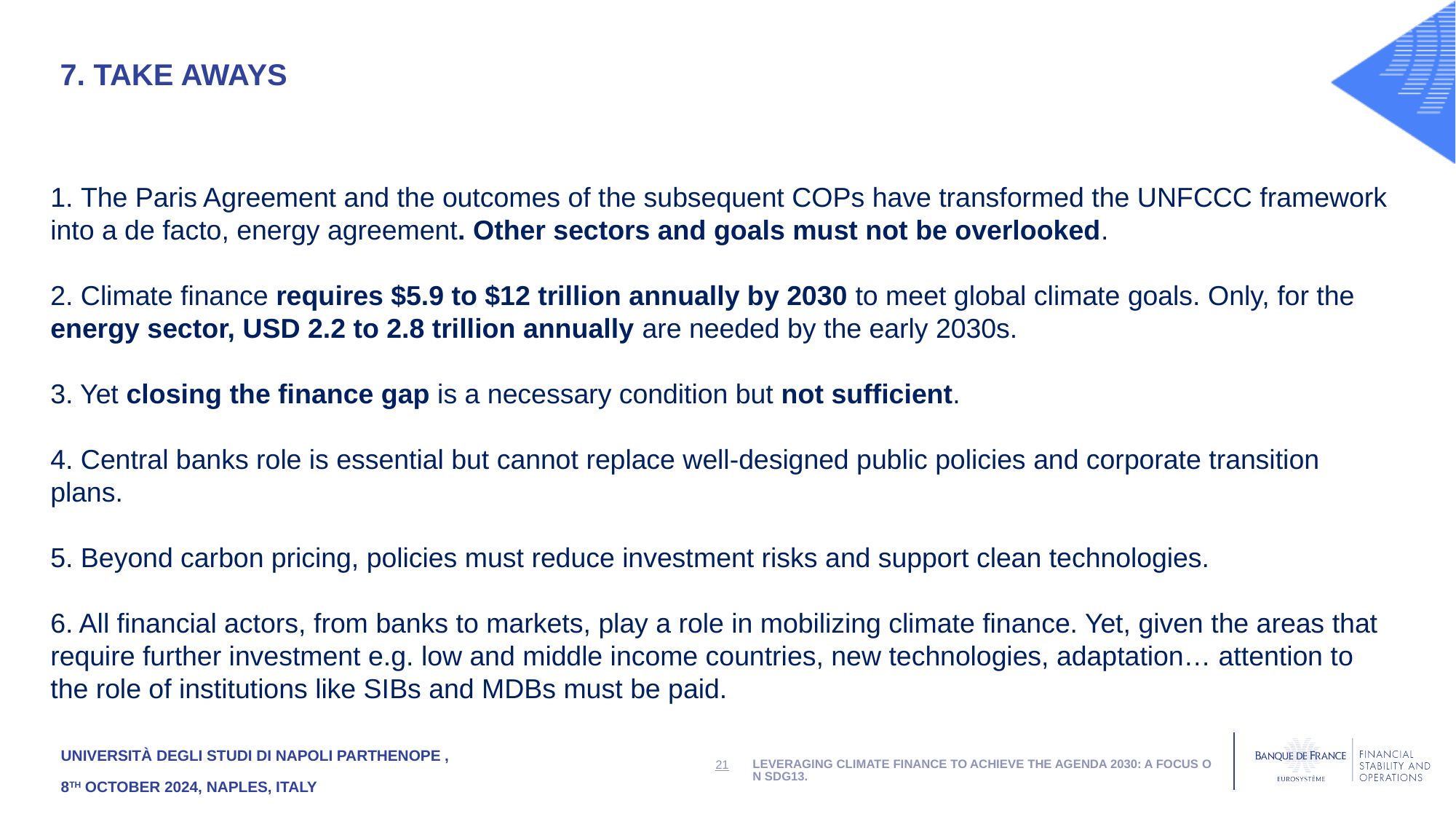

7. Take aways
 The Paris Agreement and the outcomes of the subsequent COPs have transformed the UNFCCC framework into a de facto, energy agreement. Other sectors and goals must not be overlooked.

2. Climate finance requires $5.9 to $12 trillion annually by 2030 to meet global climate goals. Only, for the energy sector, USD 2.2 to 2.8 trillion annually are needed by the early 2030s.

3. Yet closing the finance gap is a necessary condition but not sufficient.

4. Central banks role is essential but cannot replace well-designed public policies and corporate transition plans.

5. Beyond carbon pricing, policies must reduce investment risks and support clean technologies.

6. All financial actors, from banks to markets, play a role in mobilizing climate finance. Yet, given the areas that require further investment e.g. low and middle income countries, new technologies, adaptation… attention to the role of institutions like SIBs and MDBs must be paid.

Leveraging climate finance to achieve the agenda 2030: a focus on SDG13.
21
Università degli Studi di Napoli Parthenope ,
8th october 2024, naples, Italy

Source: Way et al. (2022). The main panels show cost forecast distributions under the Fast Transition scenario for solar PV, wind, batteries, and PEM electrolyzers; the 50% confidence interval (CI) is dark blue, and the 95% CI is light blue. Also shown are several representative recent and past projections corresponding to ‘‘optimistic’’ mitigation scenarios made by IAMs and the IEA (red lines). The boxplots in the right-hand panels compare cost forecasts in 2050 under the No Transition, Slow Transition, and Fast Transition scenarios. The insets show historical experience curves and forecasts, with learning rates that are independent of the scenario, and vertical lines that indicate how far each technology moves down the probabilistic experience curve in each scenario. The below panels show probabilistic cost forecasts for oil, coal, and gas based on an AR(1) time-series model.